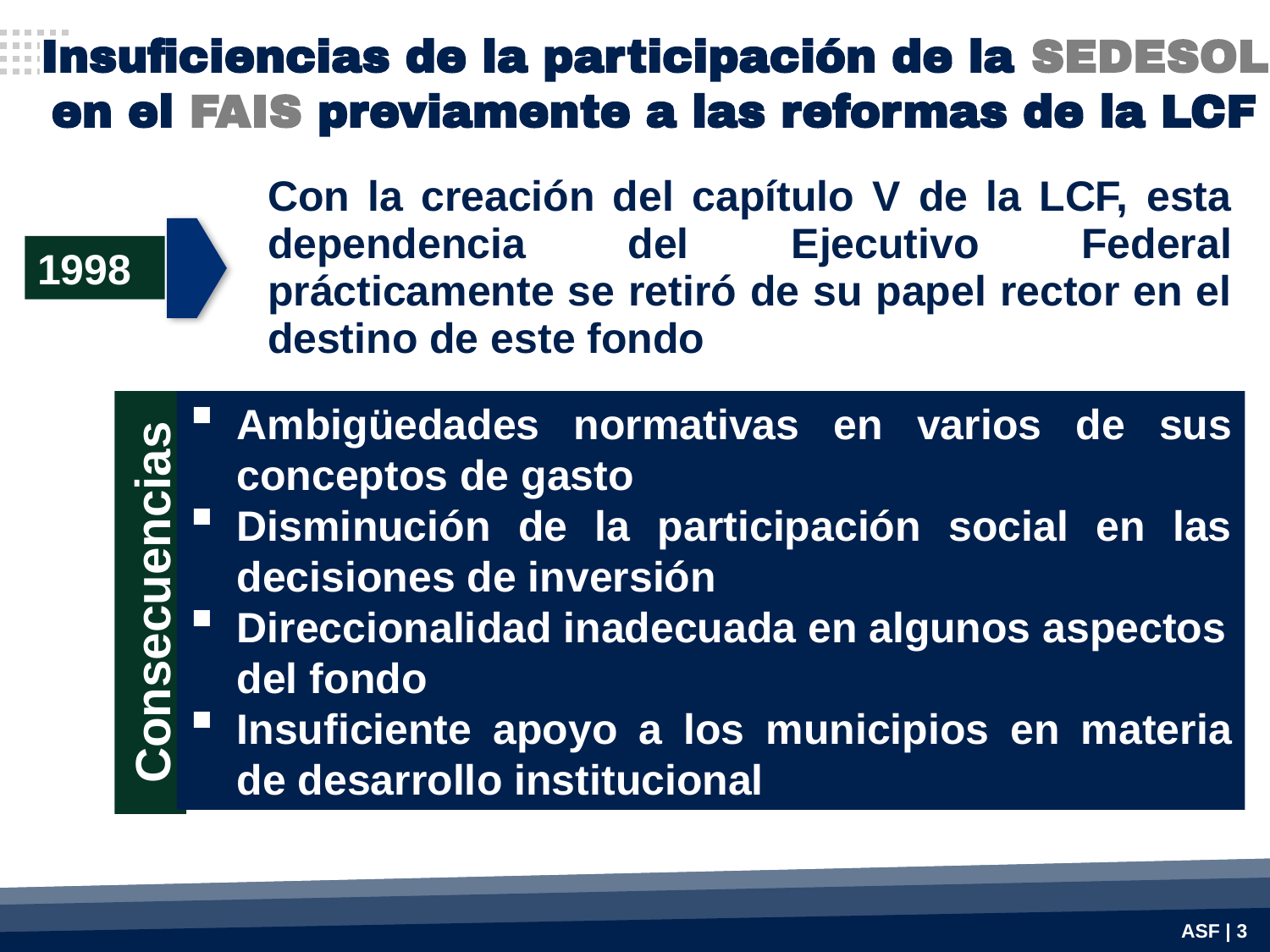

Insuficiencias de la participación de la SEDESOL en el FAIS previamente a las reformas de la LCF
| Con la creación del capítulo V de la LCF, esta dependencia del Ejecutivo Federal prácticamente se retiró de su papel rector en el destino de este fondo |
| --- |

1998
Ambigüedades normativas en varios de sus conceptos de gasto
Disminución de la participación social en las decisiones de inversión
Direccionalidad inadecuada en algunos aspectos del fondo
Insuficiente apoyo a los municipios en materia de desarrollo institucional
Consecuencias
ASF | 3